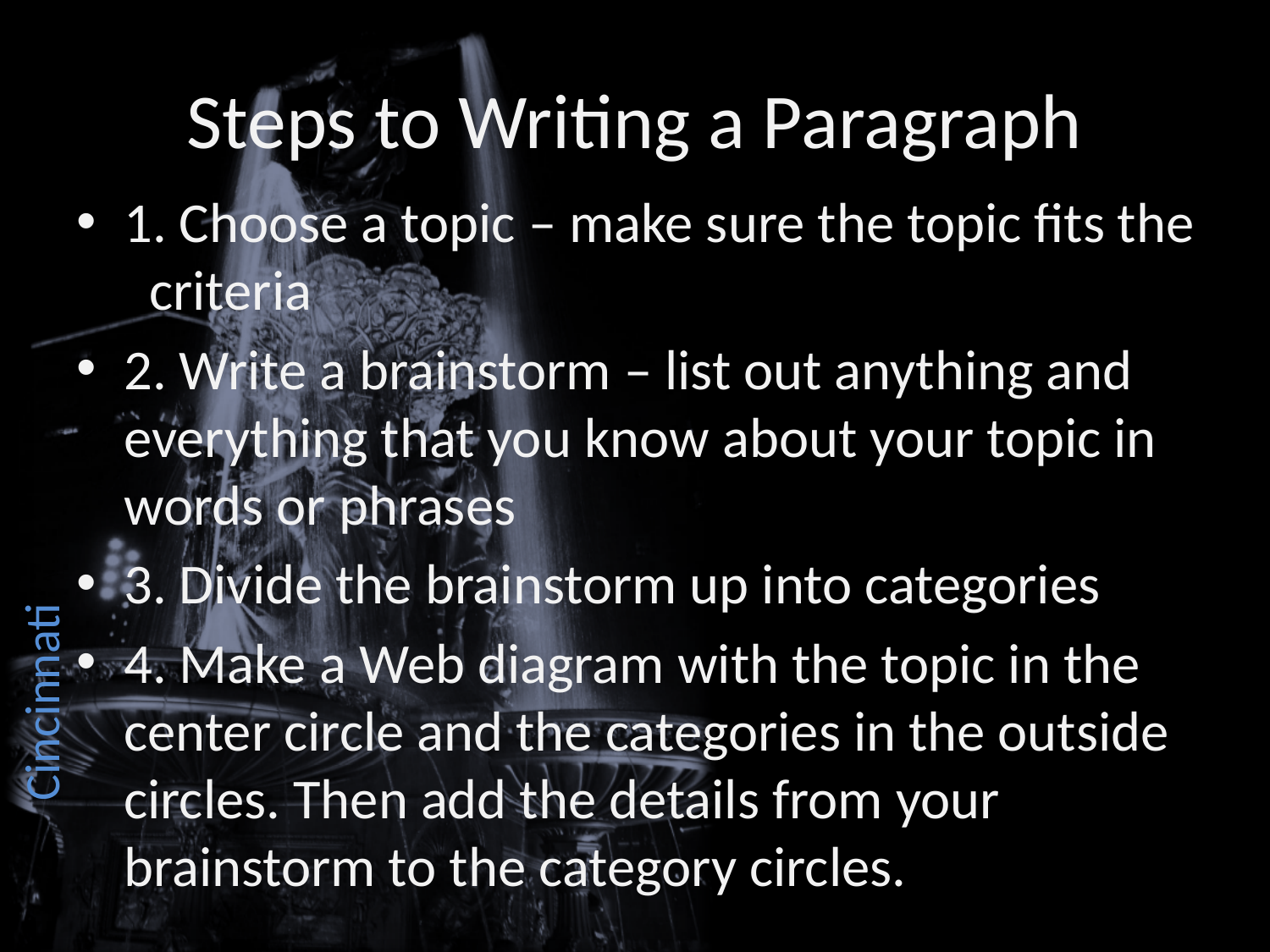

# Steps to Writing a Paragraph
1. Choose a topic – make sure the topic fits the     criteria
2. Write a brainstorm – list out anything and everything that you know about your topic in words or phrases
3. Divide the brainstorm up into categories
4. Make a Web diagram with the topic in the center circle and the categories in the outside circles. Then add the details from your brainstorm to the category circles.